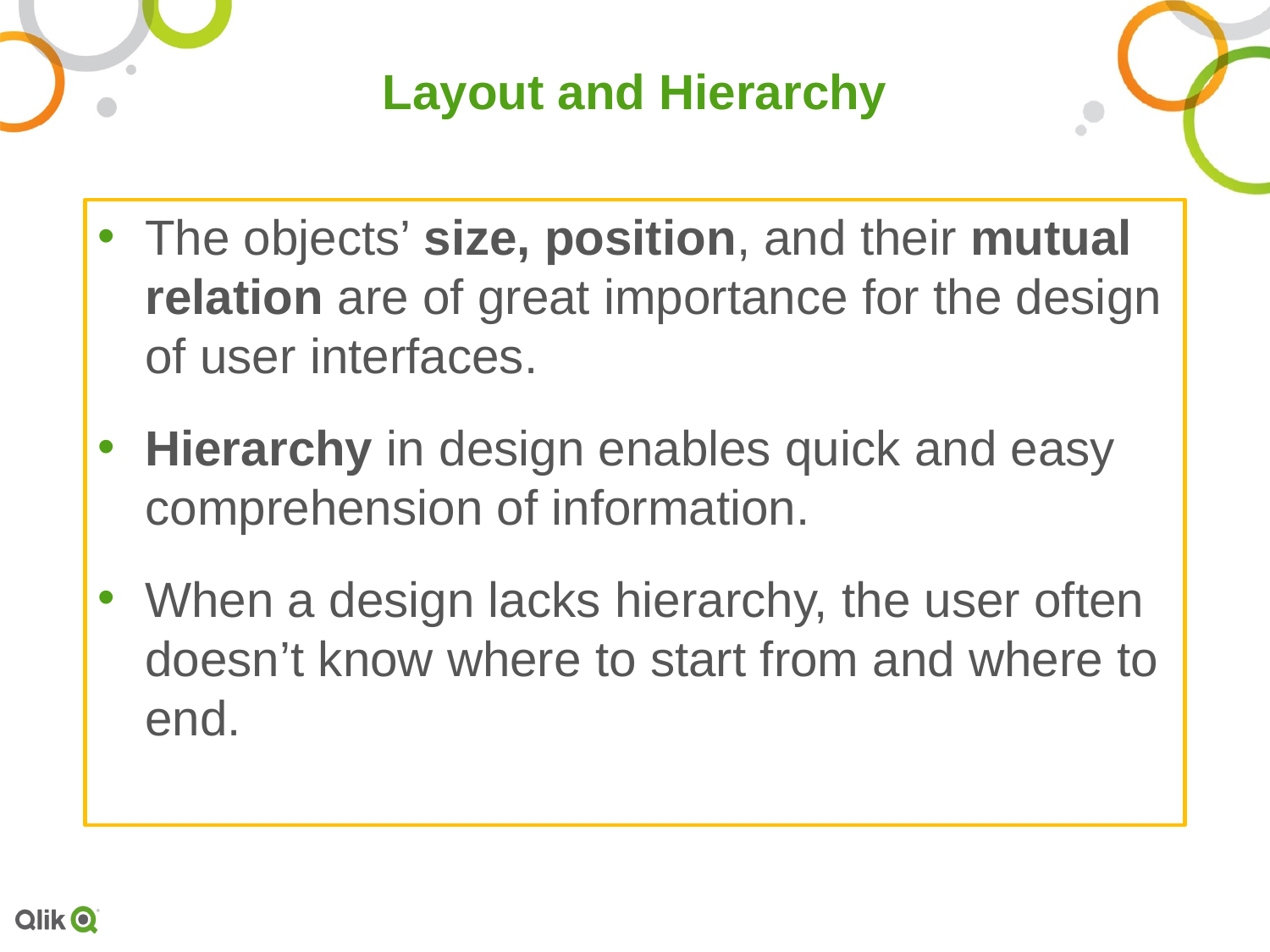

# Layout and Hierarchy
The objects’ size, position, and their mutual relation are of great importance for the design of user interfaces.
Hierarchy in design enables quick and easy comprehension of information.
When a design lacks hierarchy, the user often doesn’t know where to start from and where to end.